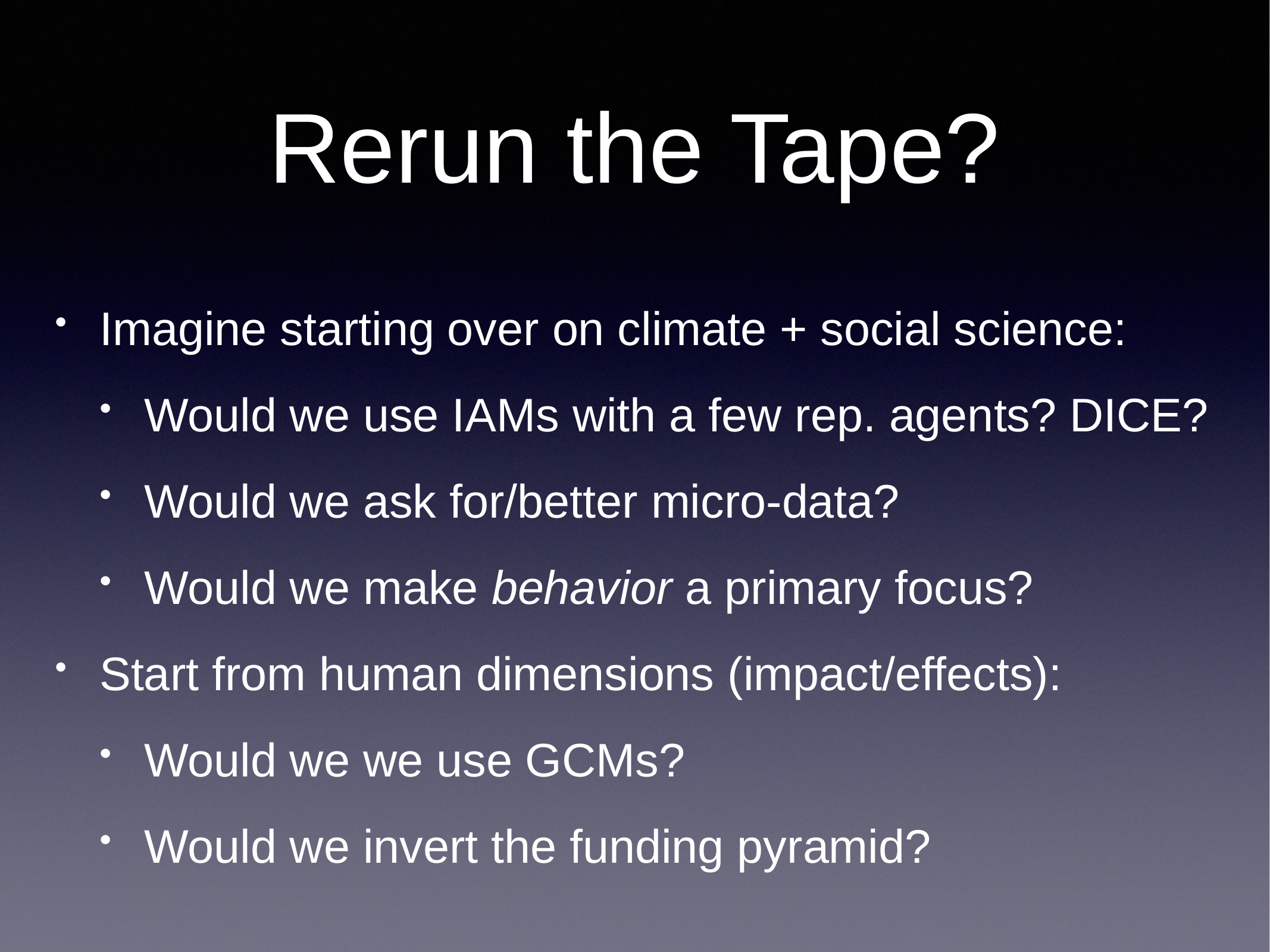

# Rerun the Tape?
Imagine starting over on climate + social science:
Would we use IAMs with a few rep. agents? DICE?
Would we ask for/better micro-data?
Would we make behavior a primary focus?
Start from human dimensions (impact/effects):
Would we we use GCMs?
Would we invert the funding pyramid?